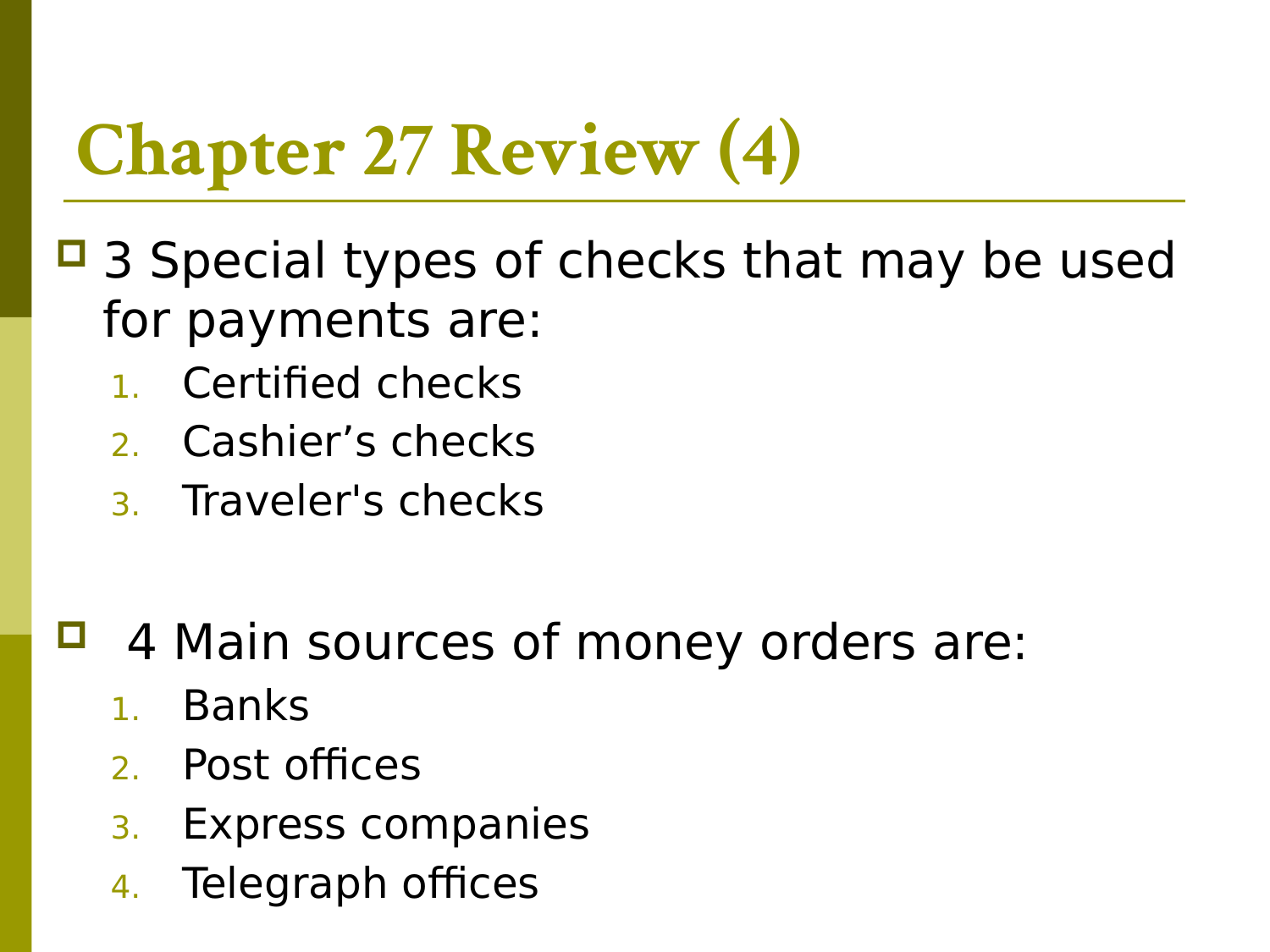

# Chapter 27 Review (4)
3 Special types of checks that may be used for payments are:
Certified checks
Cashier’s checks
Traveler's checks

4 Main sources of money orders are:
Banks
Post offices
Express companies
Telegraph offices